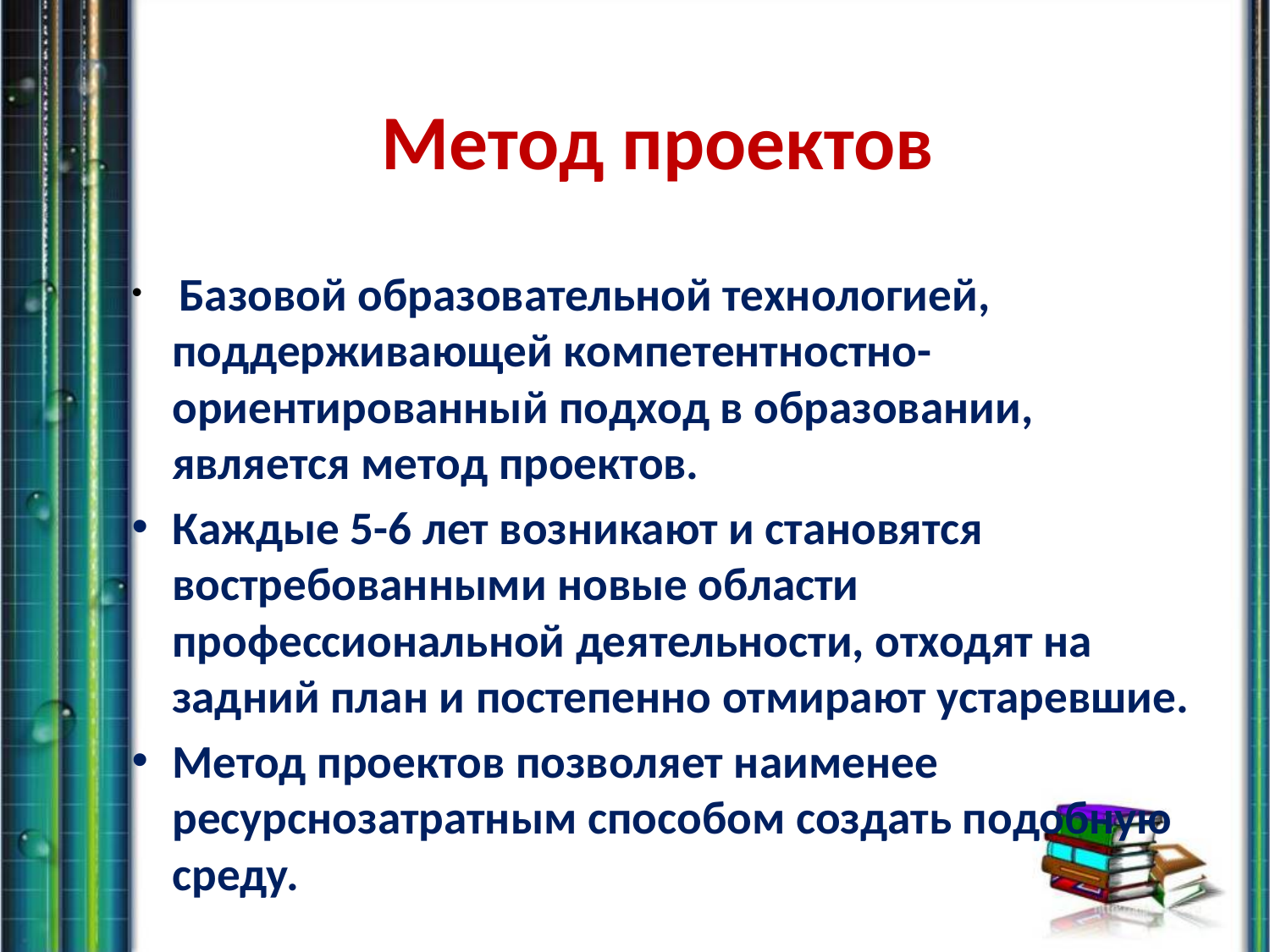

# Метод проектов
 Базовой образовательной технологией, поддерживающей компетентностно-ориентированный подход в образовании, является метод проектов.
Каждые 5-6 лет возникают и становятся востребованными новые области профессиональной деятельности, отходят на задний план и постепенно отмирают устаревшие.
Метод проектов позволяет наименее ресурснозатратным способом создать подобную среду.